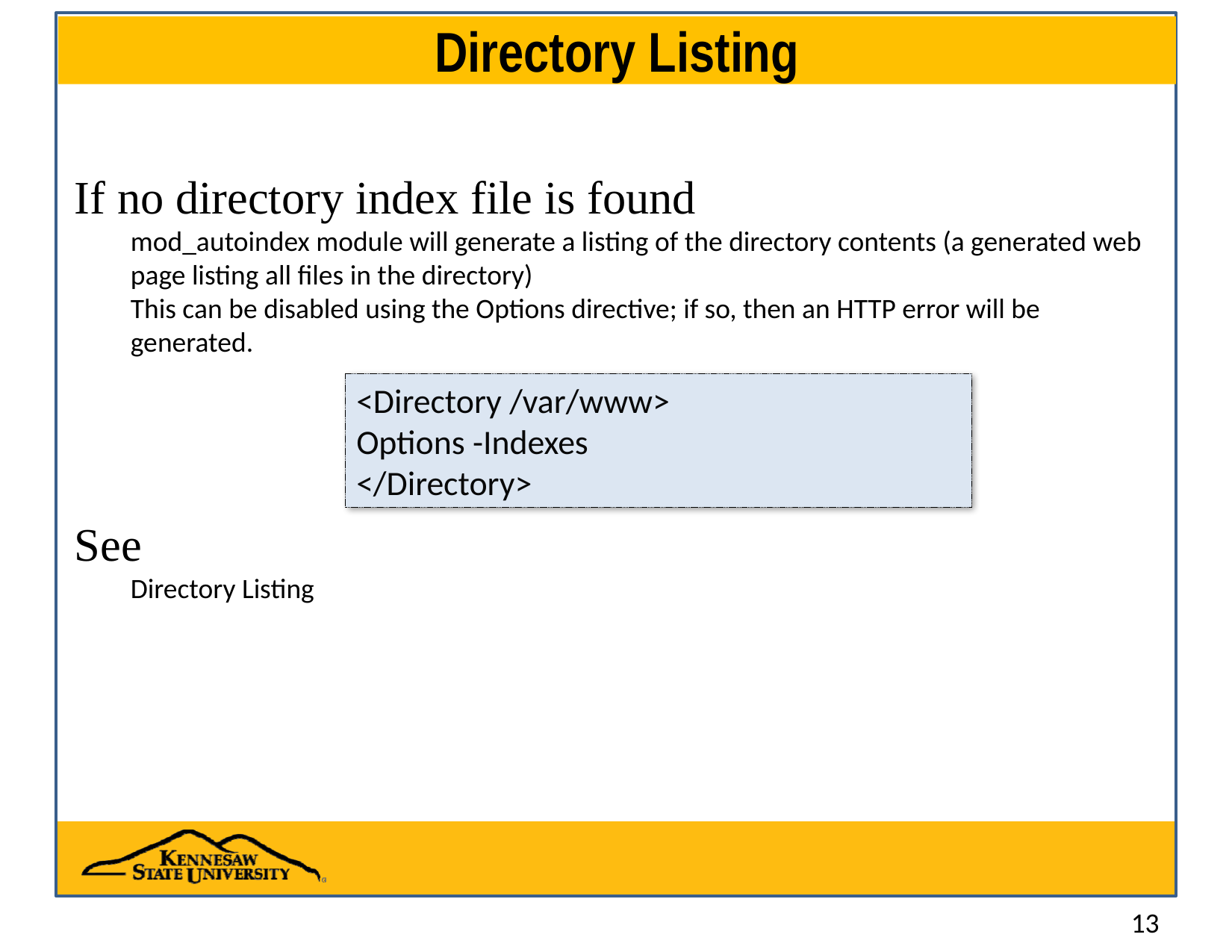

# Directory Listing
If no directory index file is found
mod_autoindex module will generate a listing of the directory contents (a generated web page listing all files in the directory)
This can be disabled using the Options directive; if so, then an HTTP error will be generated.

See
Directory Listing

<Directory /var/www>
Options -Indexes
</Directory>